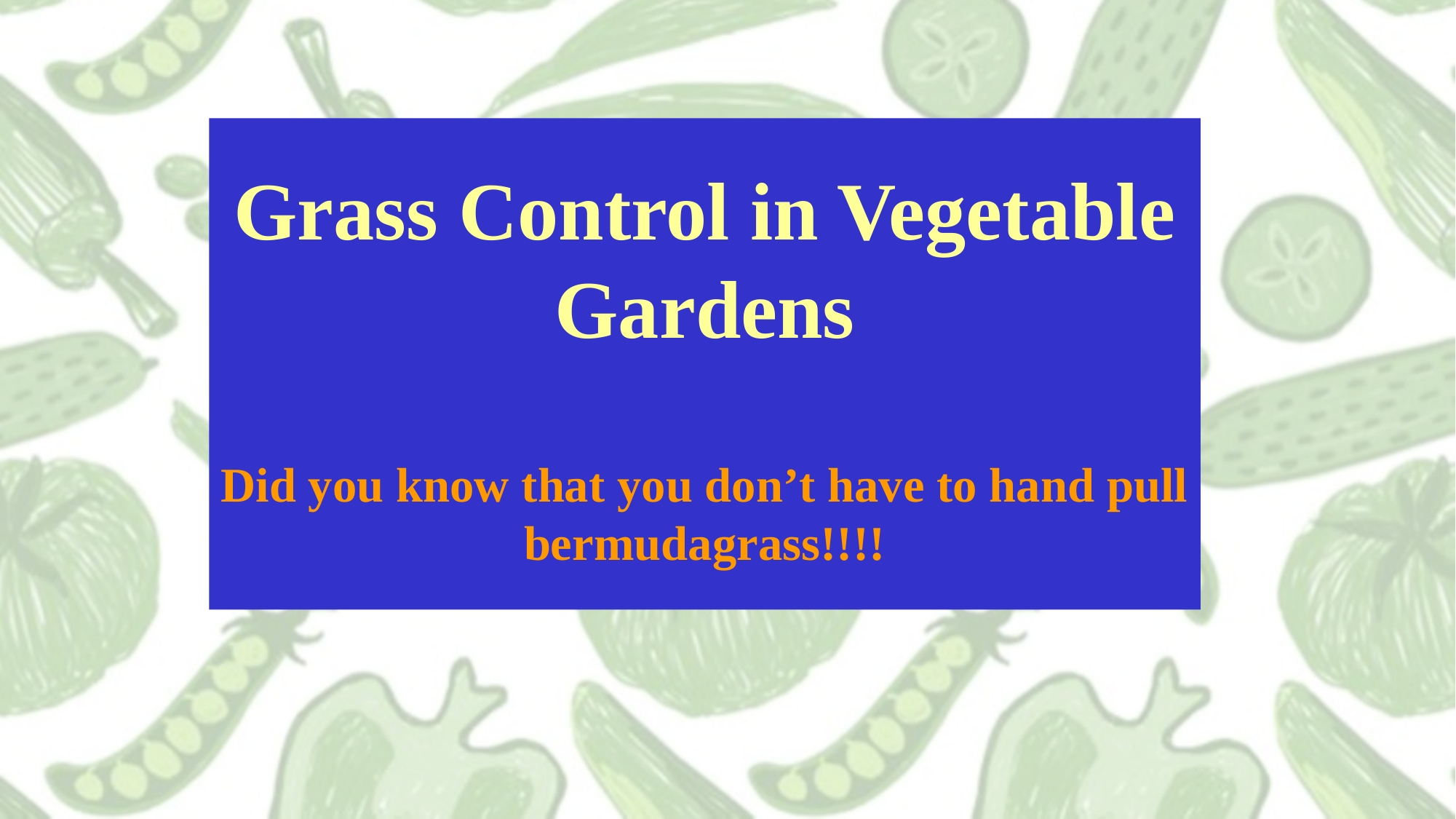

Grass Control in Vegetable Gardens
Did you know that you don’t have to hand pull bermudagrass!!!!